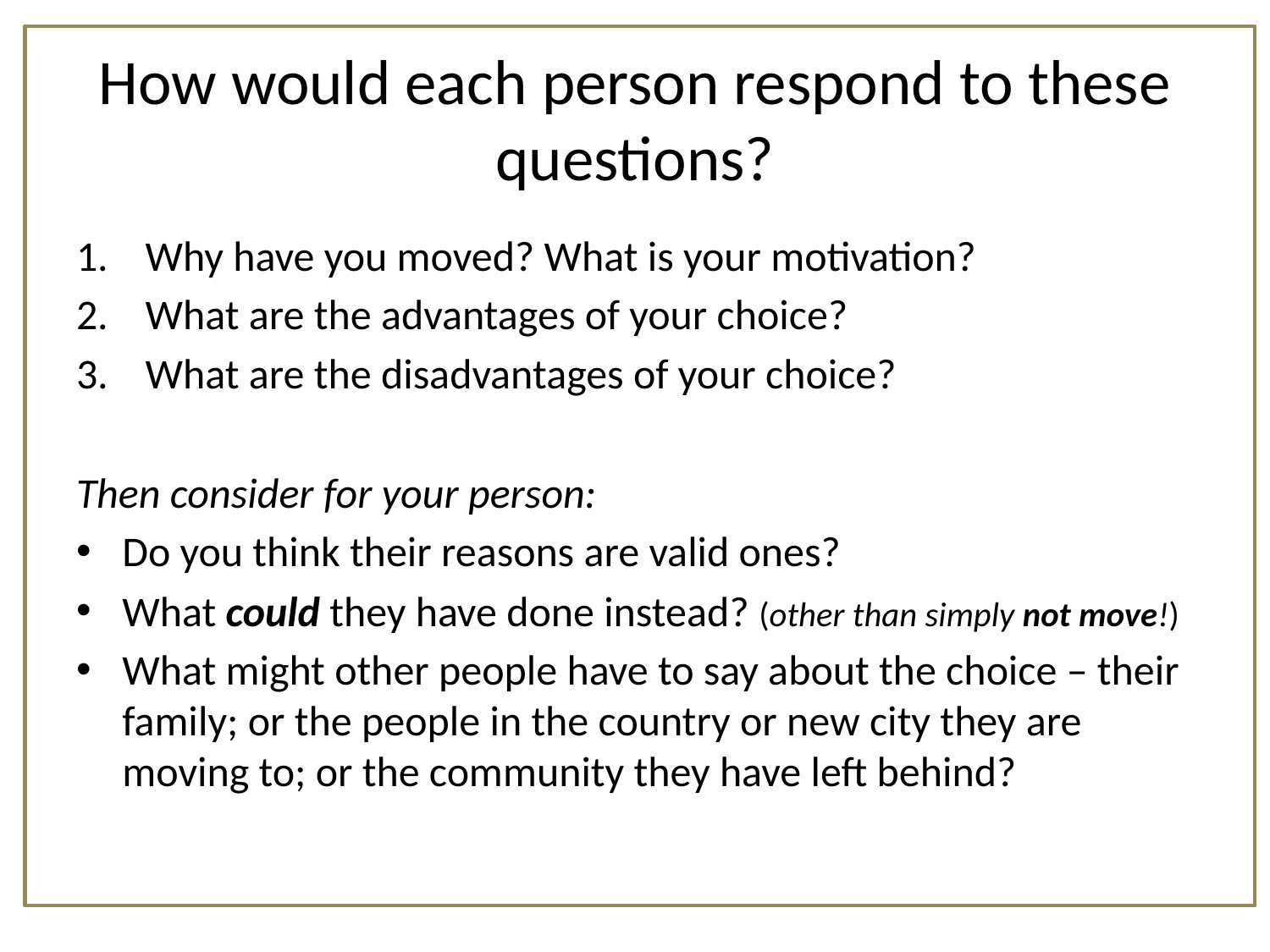

# How would each person respond to these questions?
Why have you moved? What is your motivation?
What are the advantages of your choice?
What are the disadvantages of your choice?

Then consider for your person:
Do you think their reasons are valid ones?
What could they have done instead? (other than simply not move!)
What might other people have to say about the choice – their family; or the people in the country or new city they are moving to; or the community they have left behind?